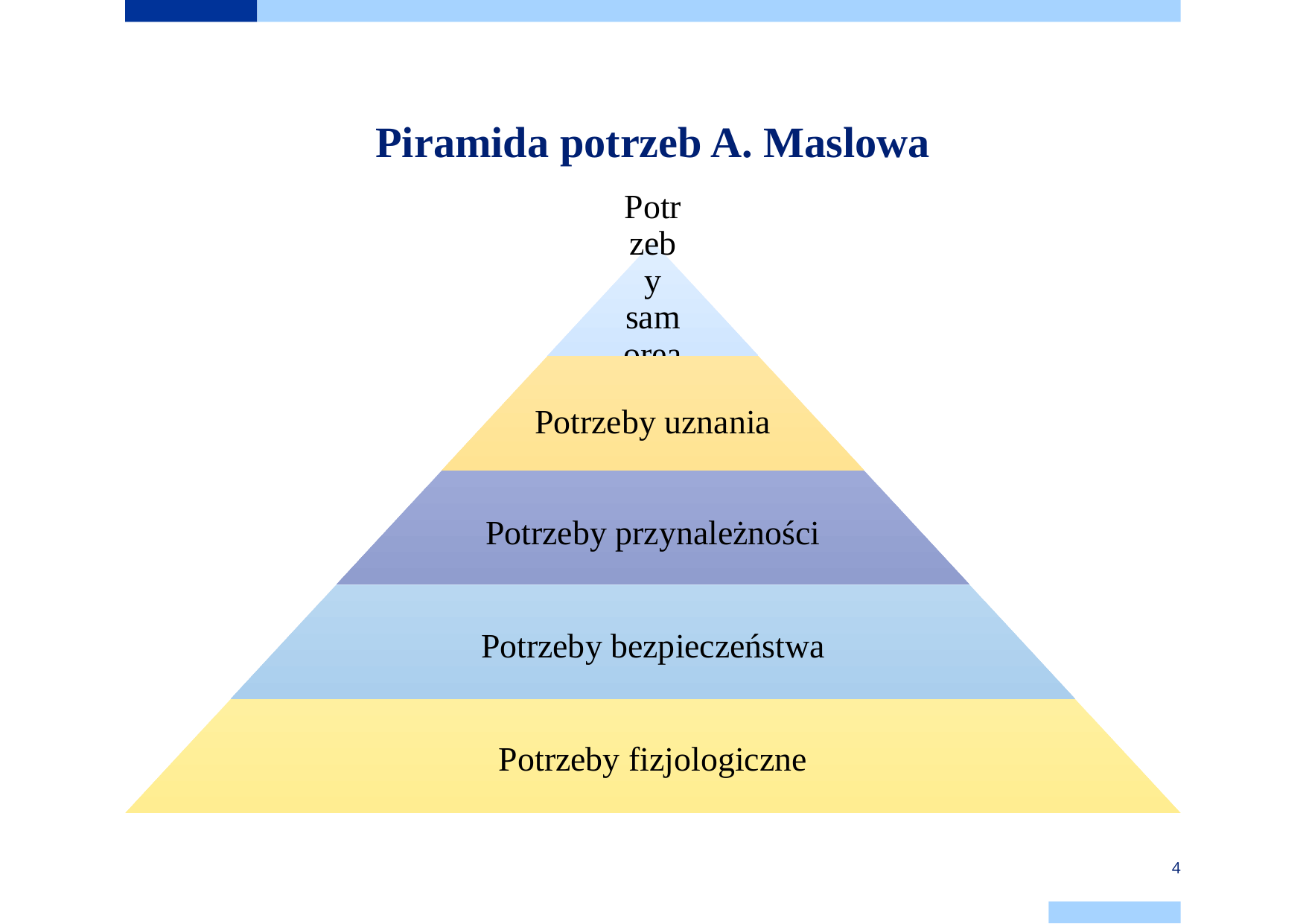

# Piramida potrzeb A. Maslowa
Potrzeby samorealizacji
Potrzeby uznania
Potrzeby przynależności
Potrzeby bezpieczeństwa
Potrzeby fizjologiczne
4